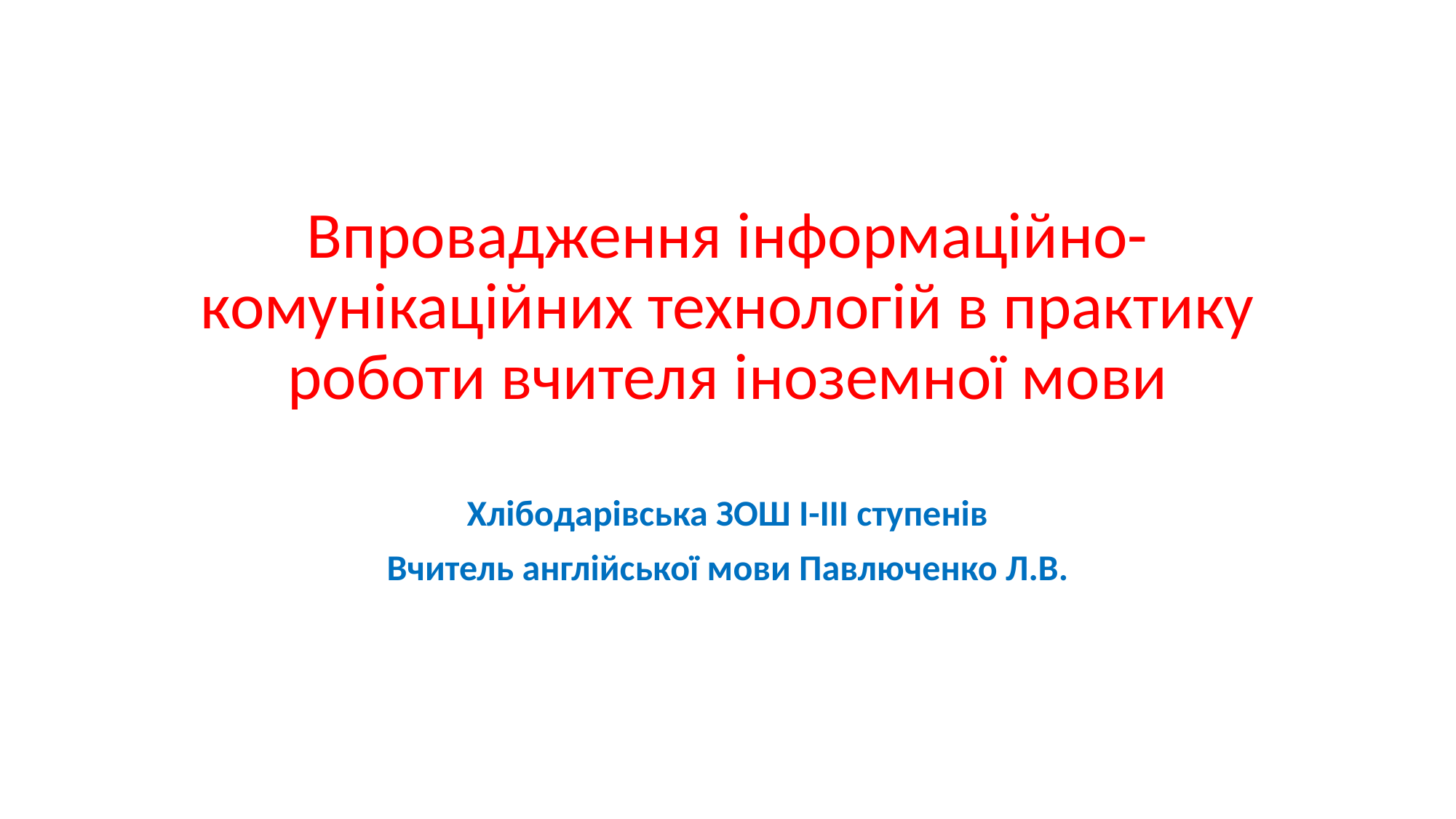

# Впровадження інформаційно-комунікаційних технологій в практику роботи вчителя іноземної мови

Хлібодарівська ЗОШ І-ІІІ ступенів
Вчитель англійської мови Павлюченко Л.В.